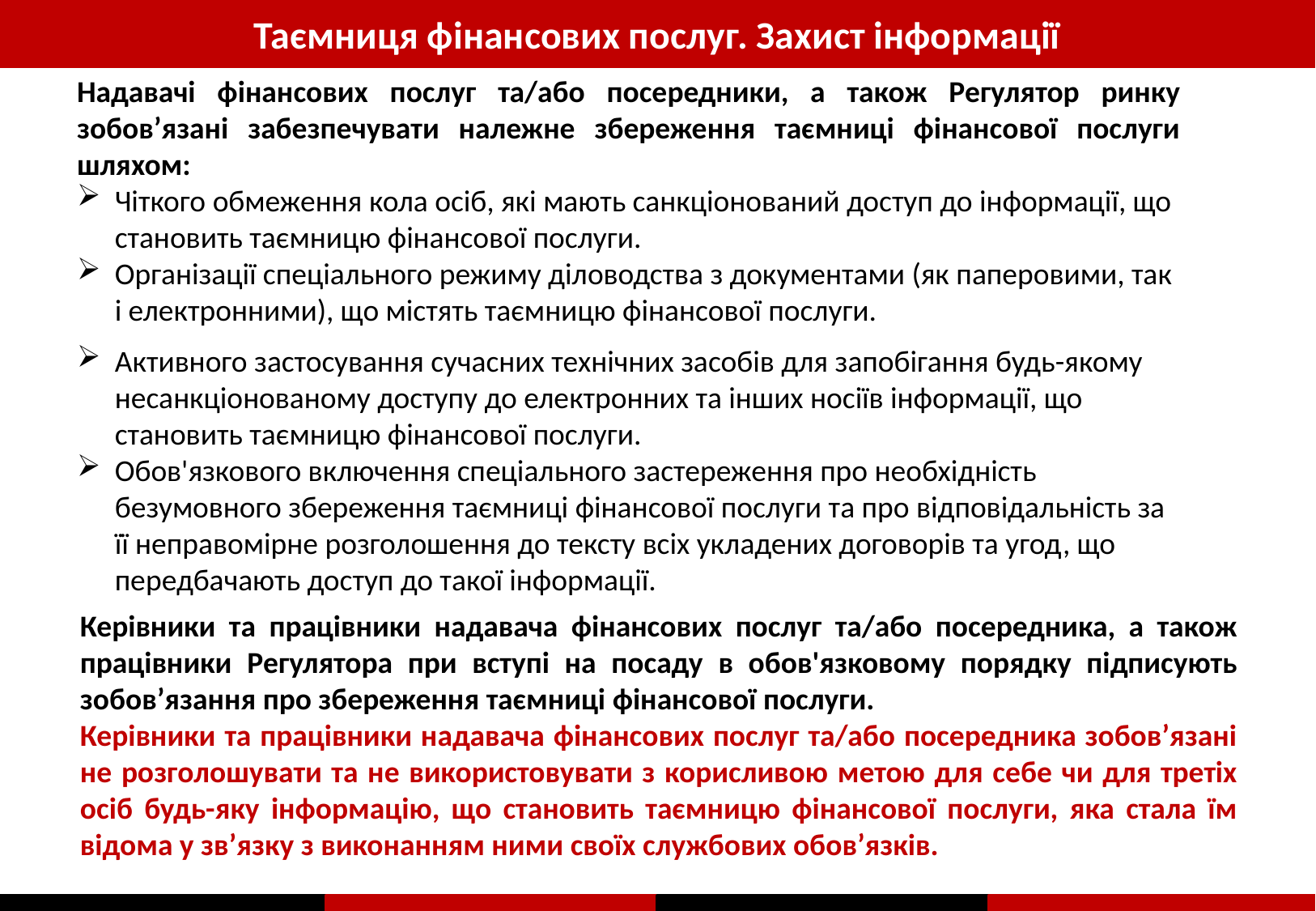

Таємниця фінансових послуг. Захист інформації
Надавачі фінансових послуг та/або посередники, а також Регулятор ринку зобов’язані забезпечувати належне збереження таємниці фінансової послуги шляхом:
Чіткого обмеження кола осіб, які мають санкціонований доступ до інформації, що становить таємницю фінансової послуги.
Організації спеціального режиму діловодства з документами (як паперовими, так і електронними), що містять таємницю фінансової послуги.
Активного застосування сучасних технічних засобів для запобігання будь-якому несанкціонованому доступу до електронних та інших носіїв інформації, що становить таємницю фінансової послуги.
Обов'язкового включення спеціального застереження про необхідність безумовного збереження таємниці фінансової послуги та про відповідальність за її неправомірне розголошення до тексту всіх укладених договорів та угод, що передбачають доступ до такої інформації.
Керівники та працівники надавача фінансових послуг та/або посередника, а також працівники Регулятора при вступі на посаду в обов'язковому порядку підписують зобов’язання про збереження таємниці фінансової послуги.
Керівники та працівники надавача фінансових послуг та/або посередника зобов’язані не розголошувати та не використовувати з корисливою метою для себе чи для третіх осіб будь-яку інформацію, що становить таємницю фінансової послуги, яка стала їм відома у зв’язку з виконанням ними своїх службових обов’язків.